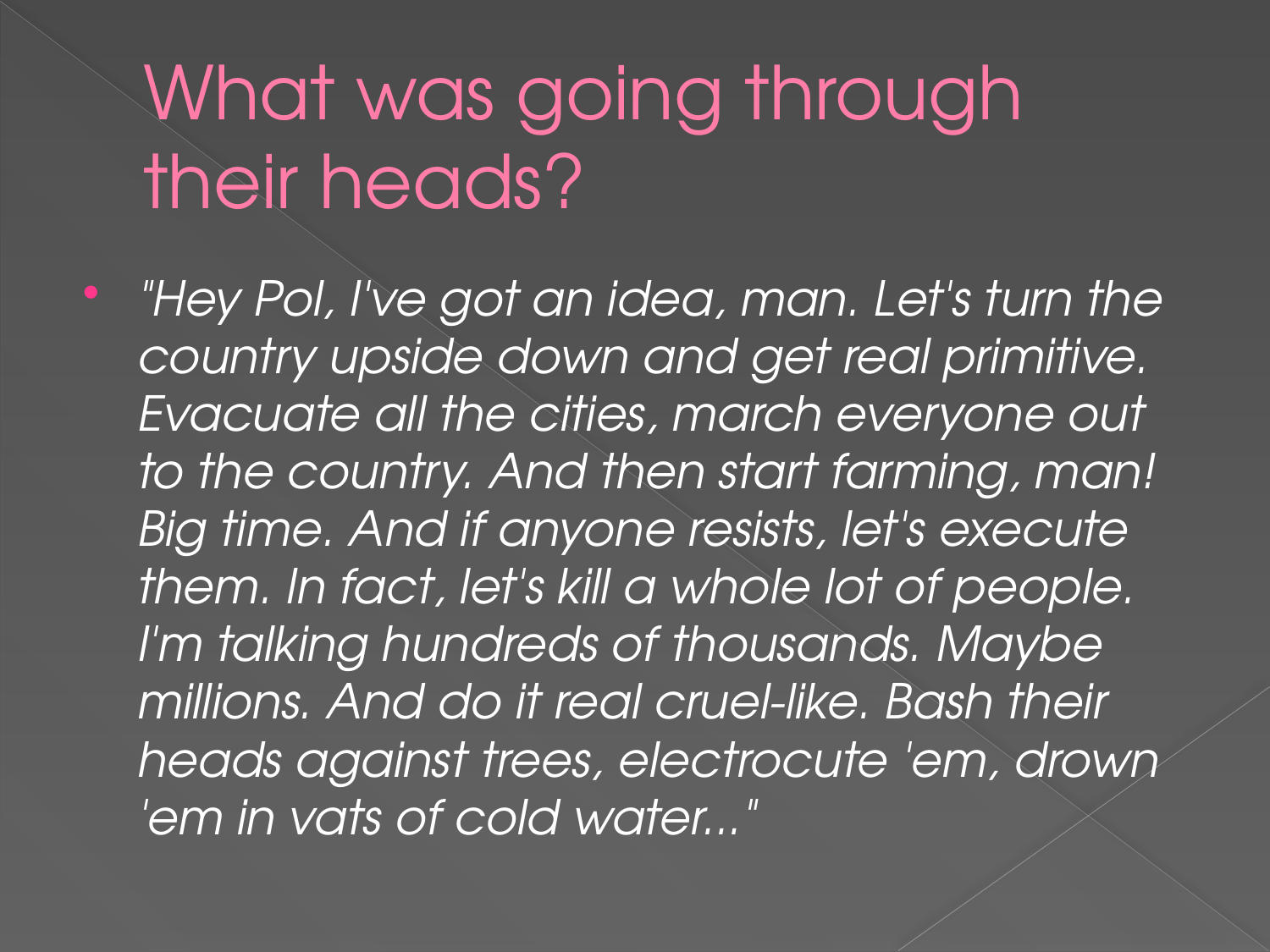

# What was going through their heads?
"Hey Pol, I've got an idea, man. Let's turn the country upside down and get real primitive. Evacuate all the cities, march everyone out to the country. And then start farming, man! Big time. And if anyone resists, let's execute them. In fact, let's kill a whole lot of people. I'm talking hundreds of thousands. Maybe millions. And do it real cruel-like. Bash their heads against trees, electrocute 'em, drown 'em in vats of cold water..."